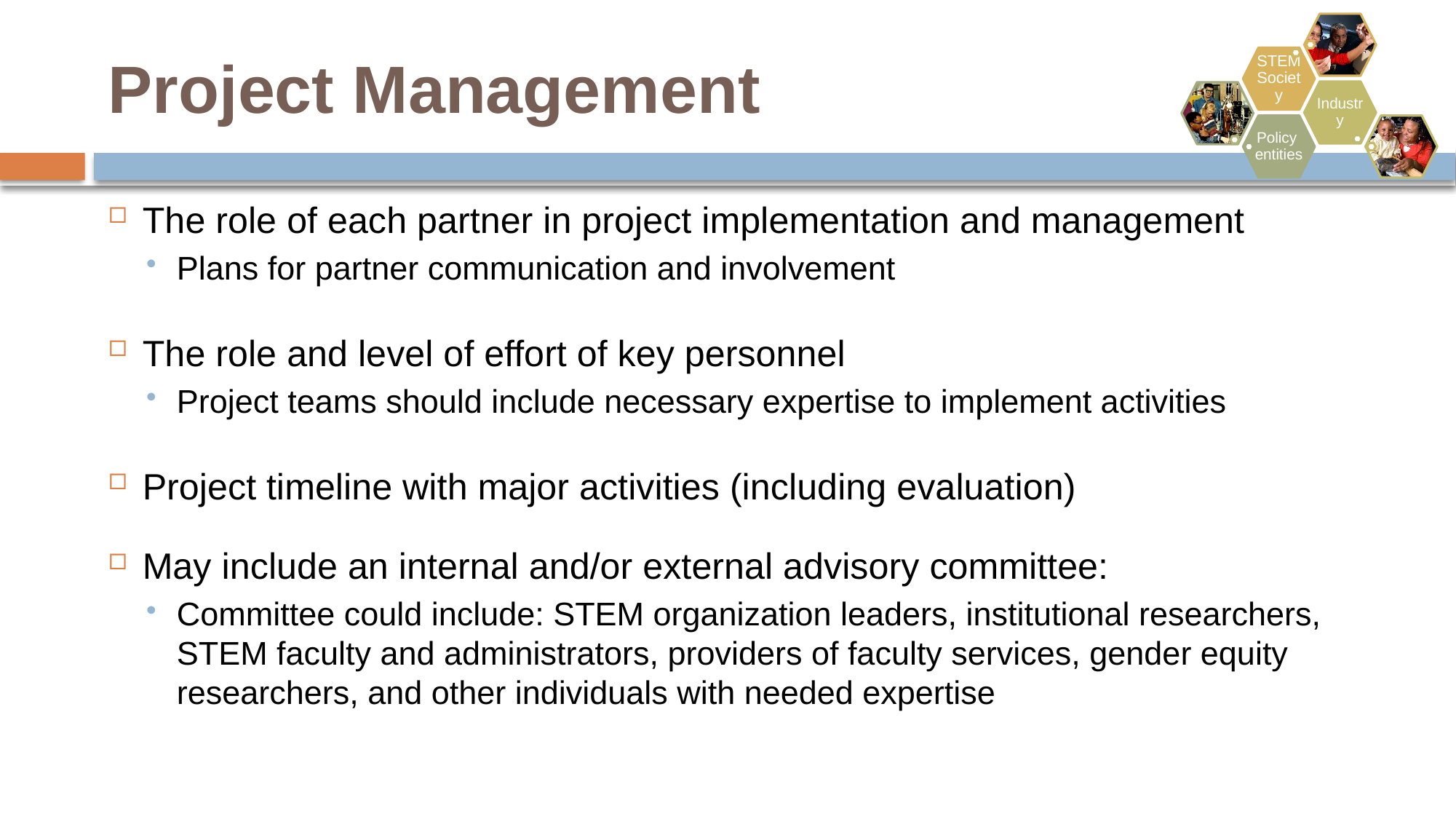

Policy  entities
Industry
STEM Society
# Project Management
The role of each partner in project implementation and management
Plans for partner communication and involvement

The role and level of effort of key personnel
Project teams should include necessary expertise to implement activities

Project timeline with major activities (including evaluation)

May include an internal and/or external advisory committee:
Committee could include: STEM organization leaders, institutional researchers, STEM faculty and administrators, providers of faculty services, gender equity researchers, and other individuals with needed expertise